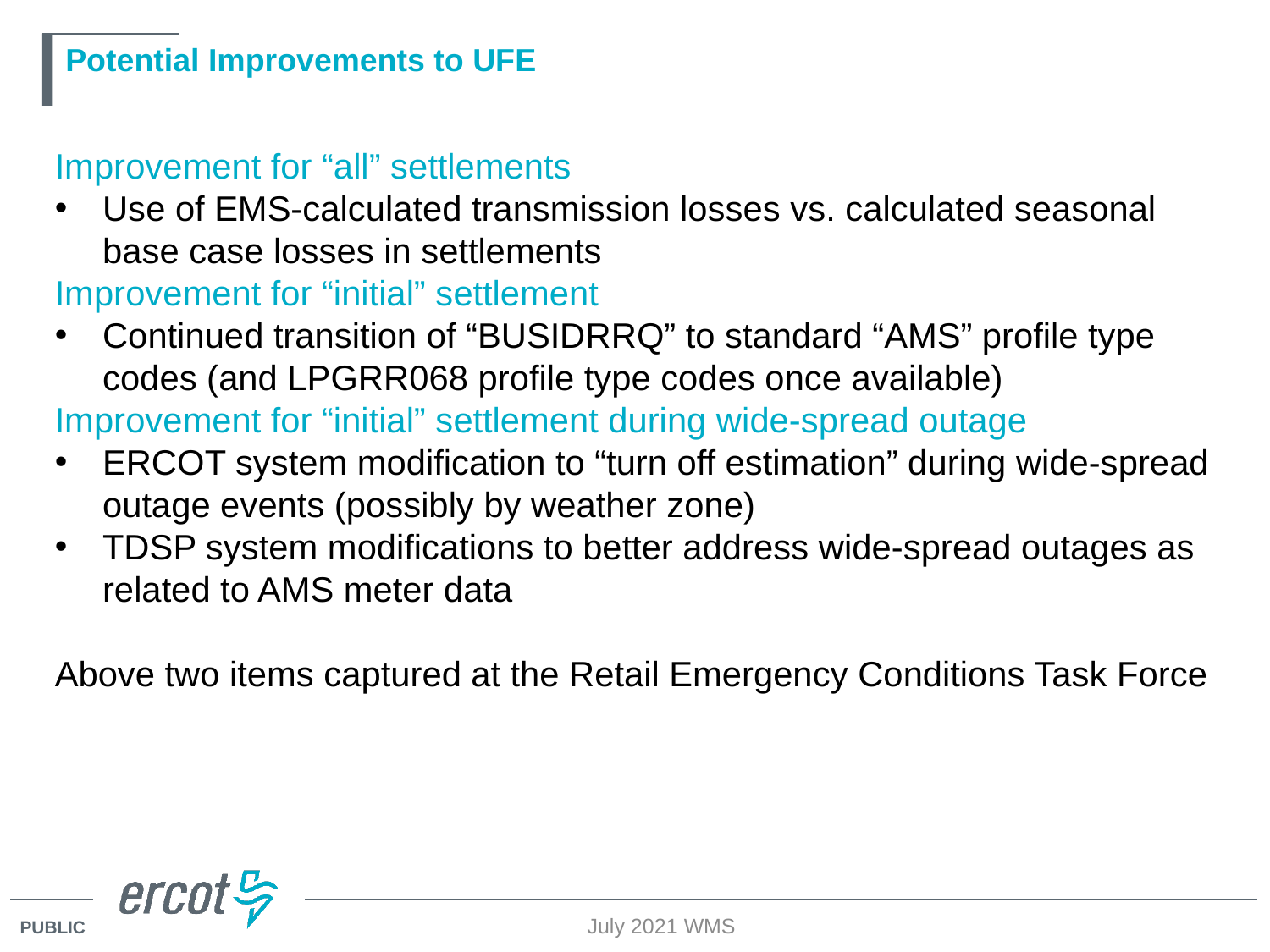

# Potential Improvements to UFE
Improvement for “all” settlements
Use of EMS-calculated transmission losses vs. calculated seasonal base case losses in settlements
Improvement for “initial” settlement
Continued transition of “BUSIDRRQ” to standard “AMS” profile type codes (and LPGRR068 profile type codes once available)
Improvement for “initial” settlement during wide-spread outage
ERCOT system modification to “turn off estimation” during wide-spread outage events (possibly by weather zone)
TDSP system modifications to better address wide-spread outages as related to AMS meter data

Above two items captured at the Retail Emergency Conditions Task Force

July 2021 WMS